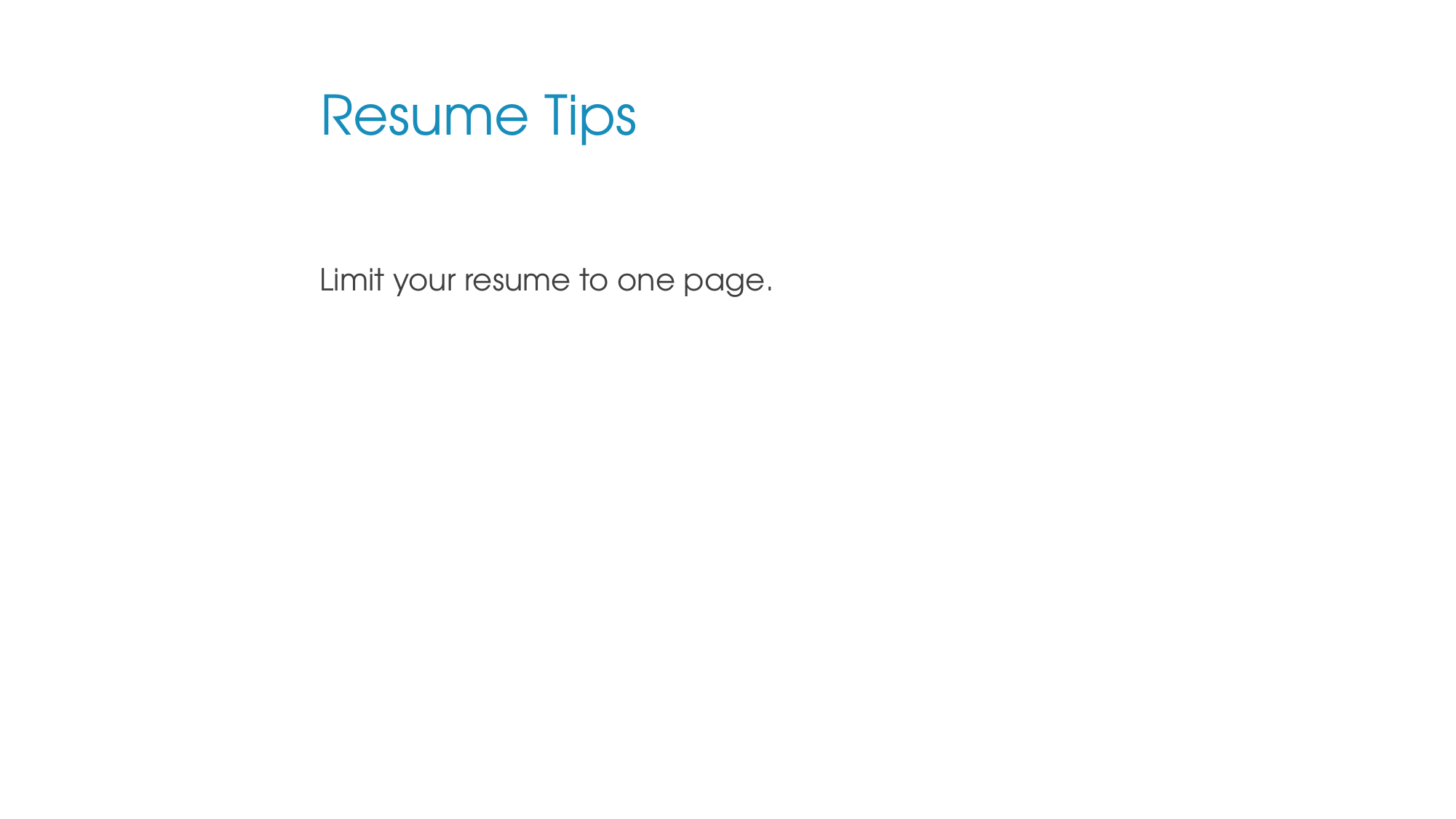

# Resume Tips
Limit your resume to one page.